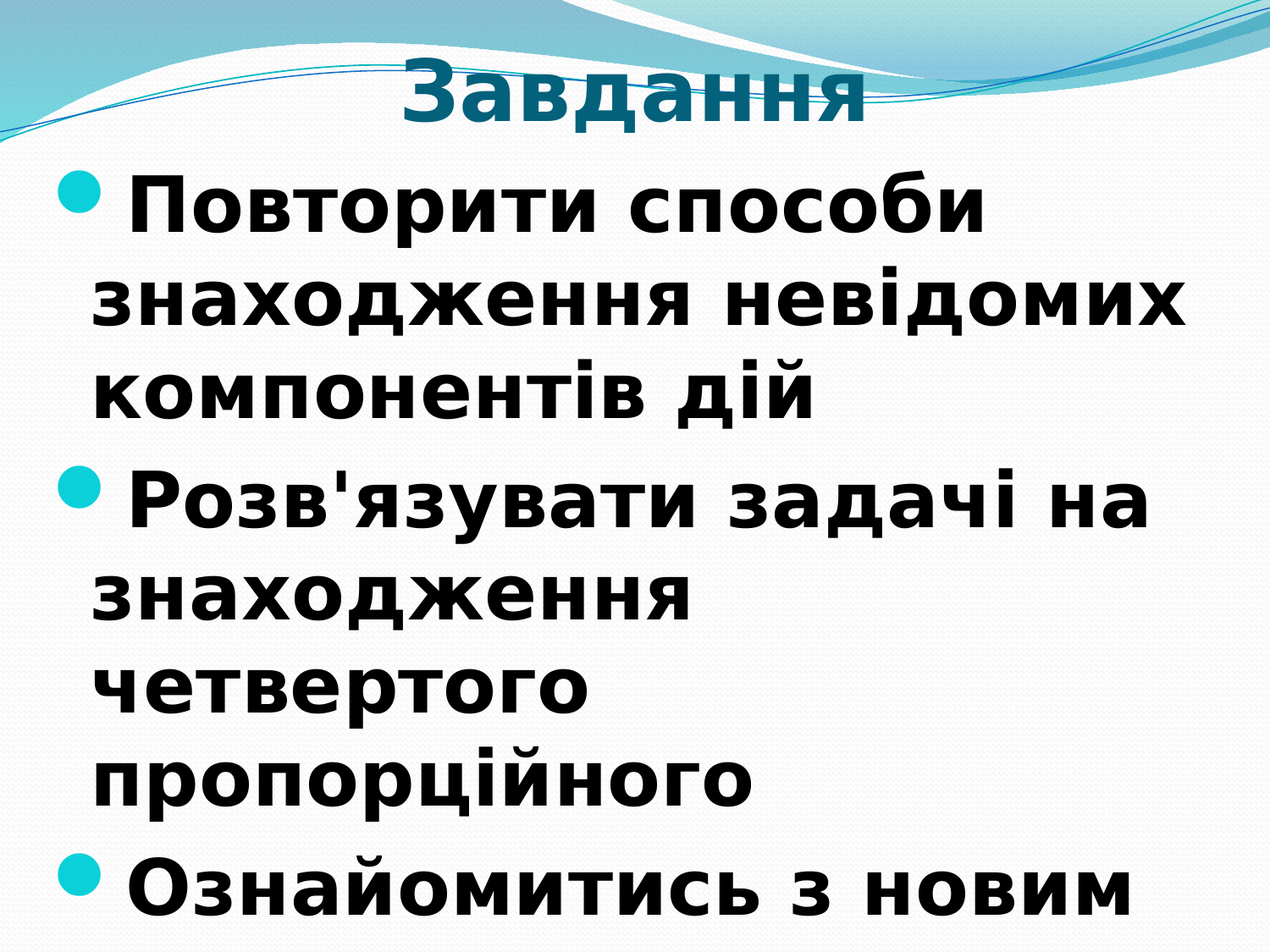

# Завдання
Повторити способи знаходження невідомих компонентів дій
Розв'язувати задачі на знаходження четвертого пропорційного
Ознайомитись з новим видом складених задач